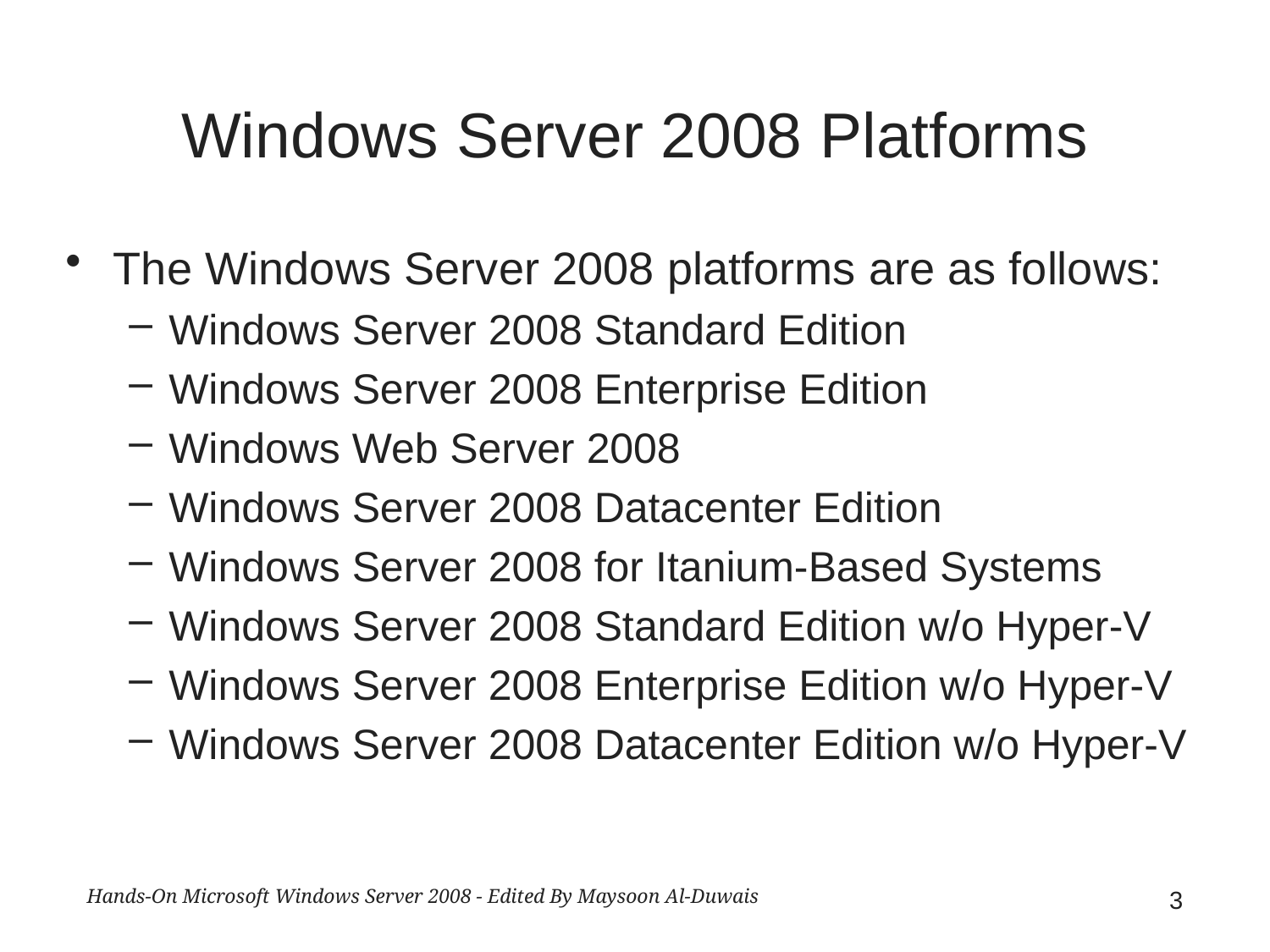

# Windows Server 2008 Platforms
The Windows Server 2008 platforms are as follows:
Windows Server 2008 Standard Edition
Windows Server 2008 Enterprise Edition
Windows Web Server 2008
Windows Server 2008 Datacenter Edition
Windows Server 2008 for Itanium-Based Systems
Windows Server 2008 Standard Edition w/o Hyper-V
Windows Server 2008 Enterprise Edition w/o Hyper-V
Windows Server 2008 Datacenter Edition w/o Hyper-V
Hands-On Microsoft Windows Server 2008 - Edited By Maysoon Al-Duwais
3